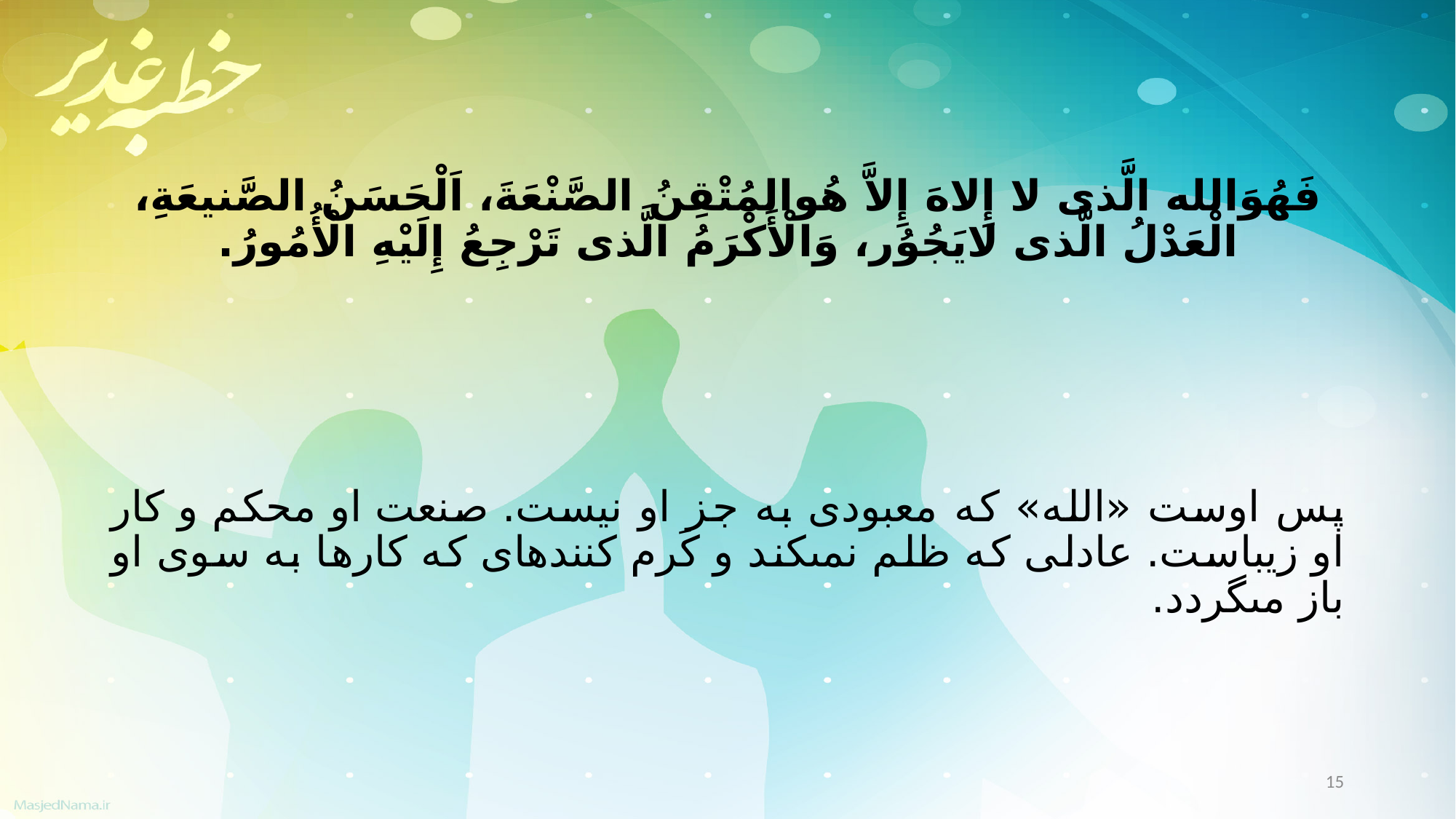

فَهُوَالله الَّذی لا إِلاهَ إِلاَّ هُوالمُتْقِنُ الصَّنْعَةَ، اَلْحَسَنُ الصَّنیعَةِ، الْعَدْلُ الَّذی لایَجُوُر، وَالْأَکْرَمُ الَّذی تَرْجِعُ إِلَیْهِ الْأُمُورُ.

پس اوست «الله» که معبودی به جز او نیست. صنعت او محکم و کار او زیباست. عادلى که ظلم نمى‏کند و کَرم کننده‏اى که کارها به سوى او باز مى‏گردد.
15